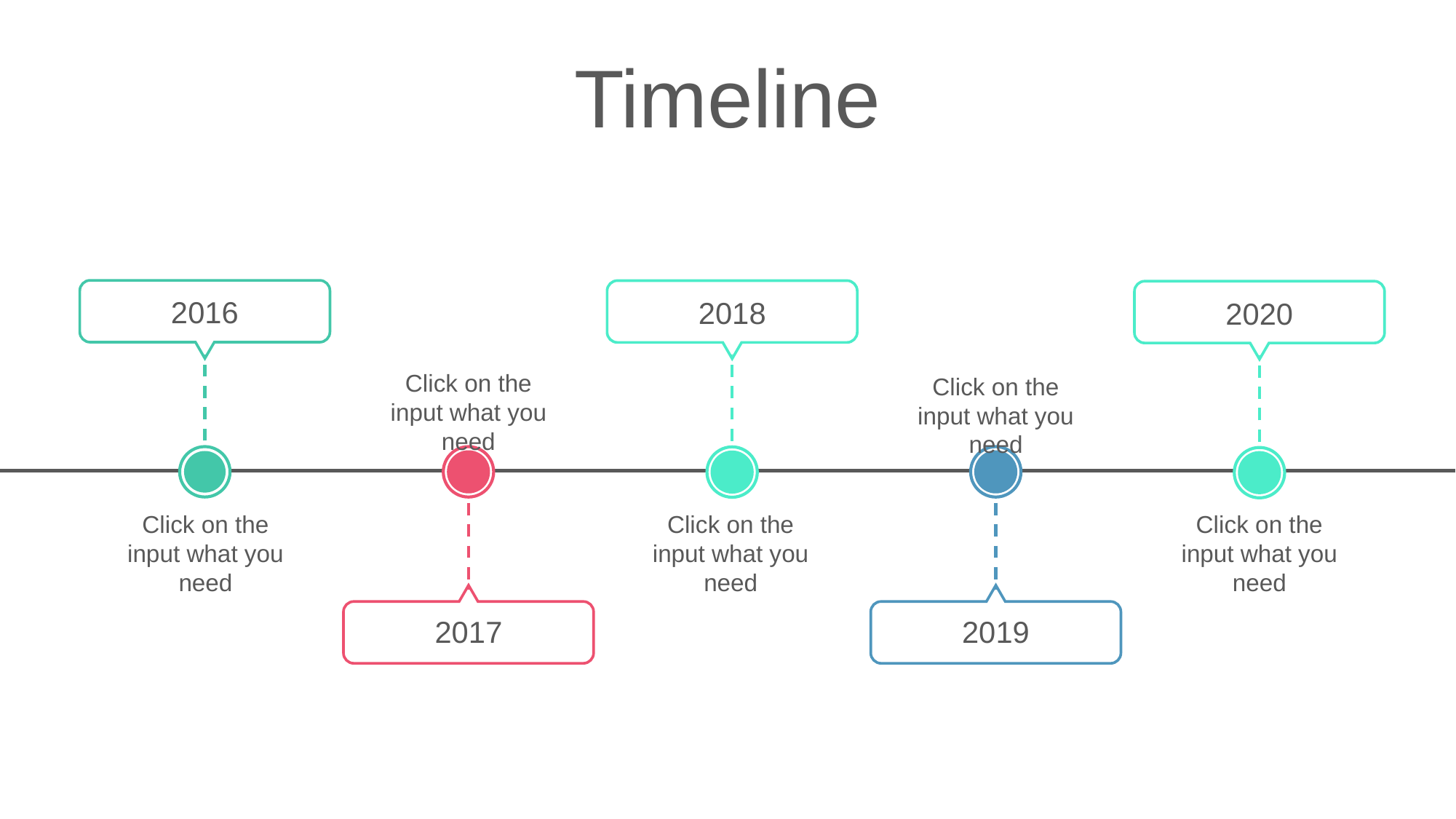

Timeline

2016

2018

2020

Click on the input what you need
Click on the input what you need

2017

2019

Click on the input what you need
Click on the input what you need
Click on the input what you need